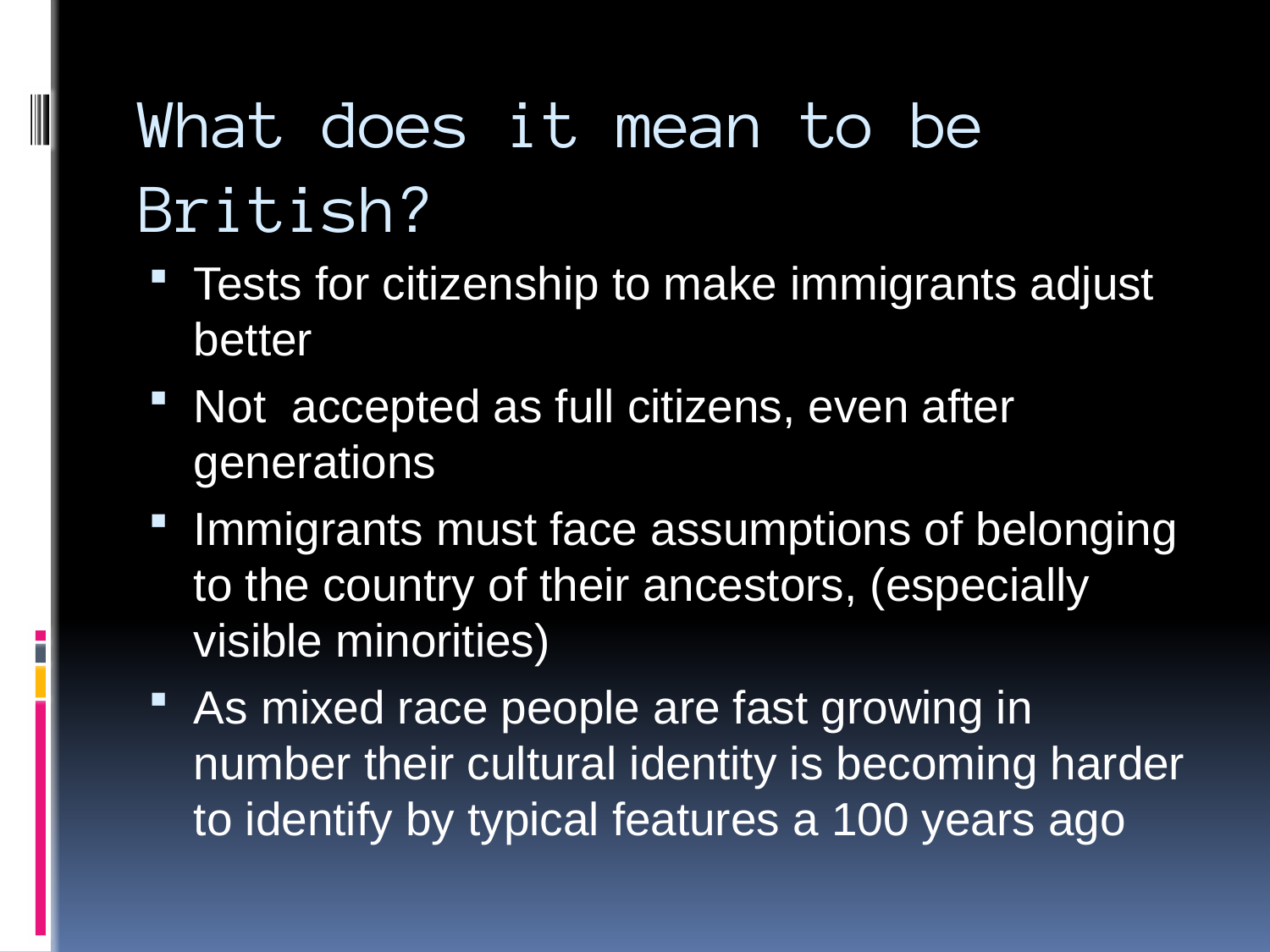

# What does it mean to be British?
Tests for citizenship to make immigrants adjust better
Not  accepted as full citizens, even after generations
Immigrants must face assumptions of belonging to the country of their ancestors, (especially visible minorities)
As mixed race people are fast growing in number their cultural identity is becoming harder to identify by typical features a 100 years ago